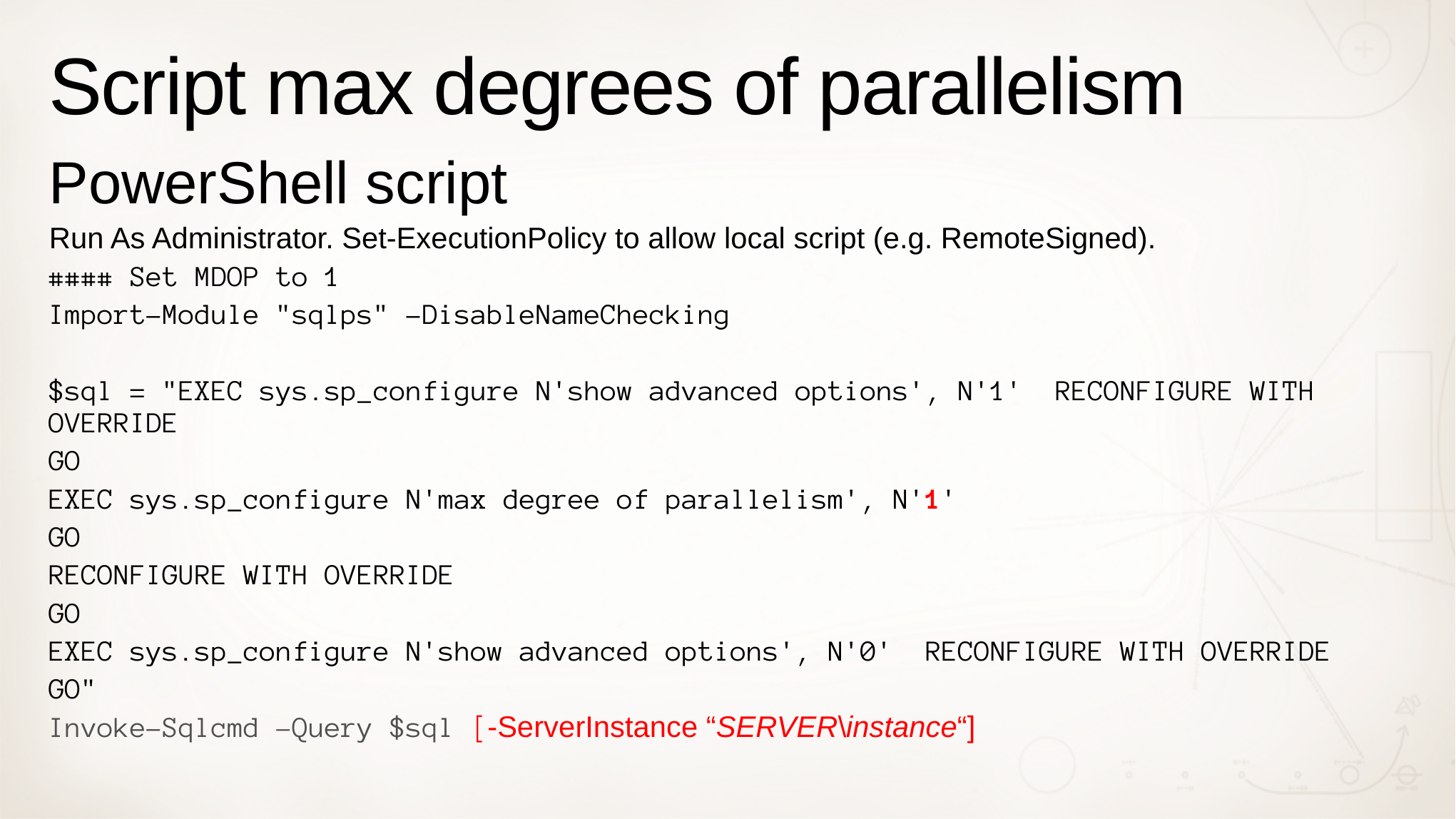

# Script max degrees of parallelism
PowerShell script
Run As Administrator. Set-ExecutionPolicy to allow local script (e.g. RemoteSigned).
#### Set MDOP to 1
Import-Module "sqlps" -DisableNameChecking

$sql = "EXEC sys.sp_configure N'show advanced options', N'1'  RECONFIGURE WITH OVERRIDE
GO
EXEC sys.sp_configure N'max degree of parallelism', N'1'
GO
RECONFIGURE WITH OVERRIDE
GO
EXEC sys.sp_configure N'show advanced options', N'0'  RECONFIGURE WITH OVERRIDE
GO"
Invoke-Sqlcmd –Query $sql [-ServerInstance “SERVER\instance“]